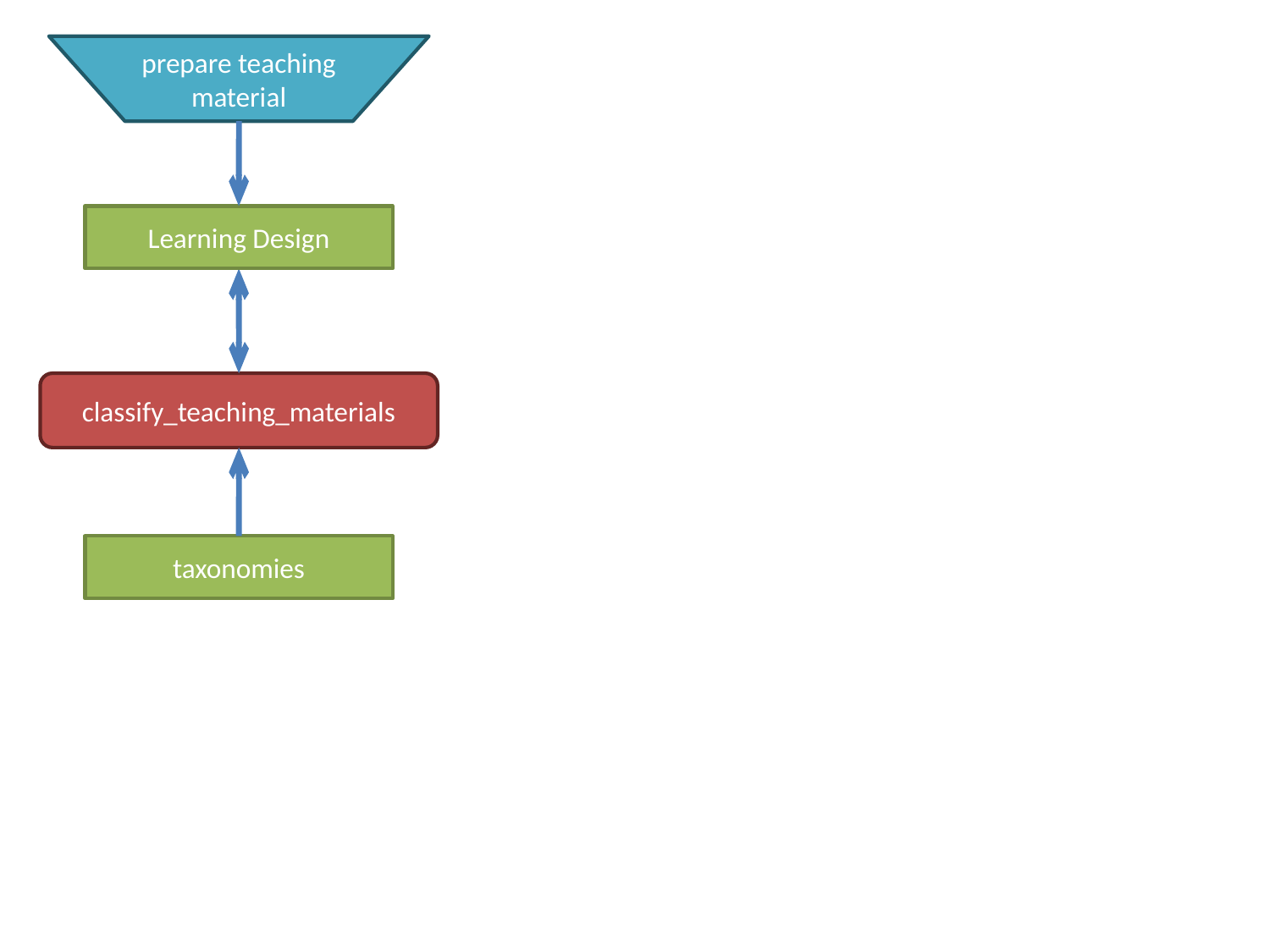

prepare teaching material
Learning Design
classify_teaching_materials
taxonomies